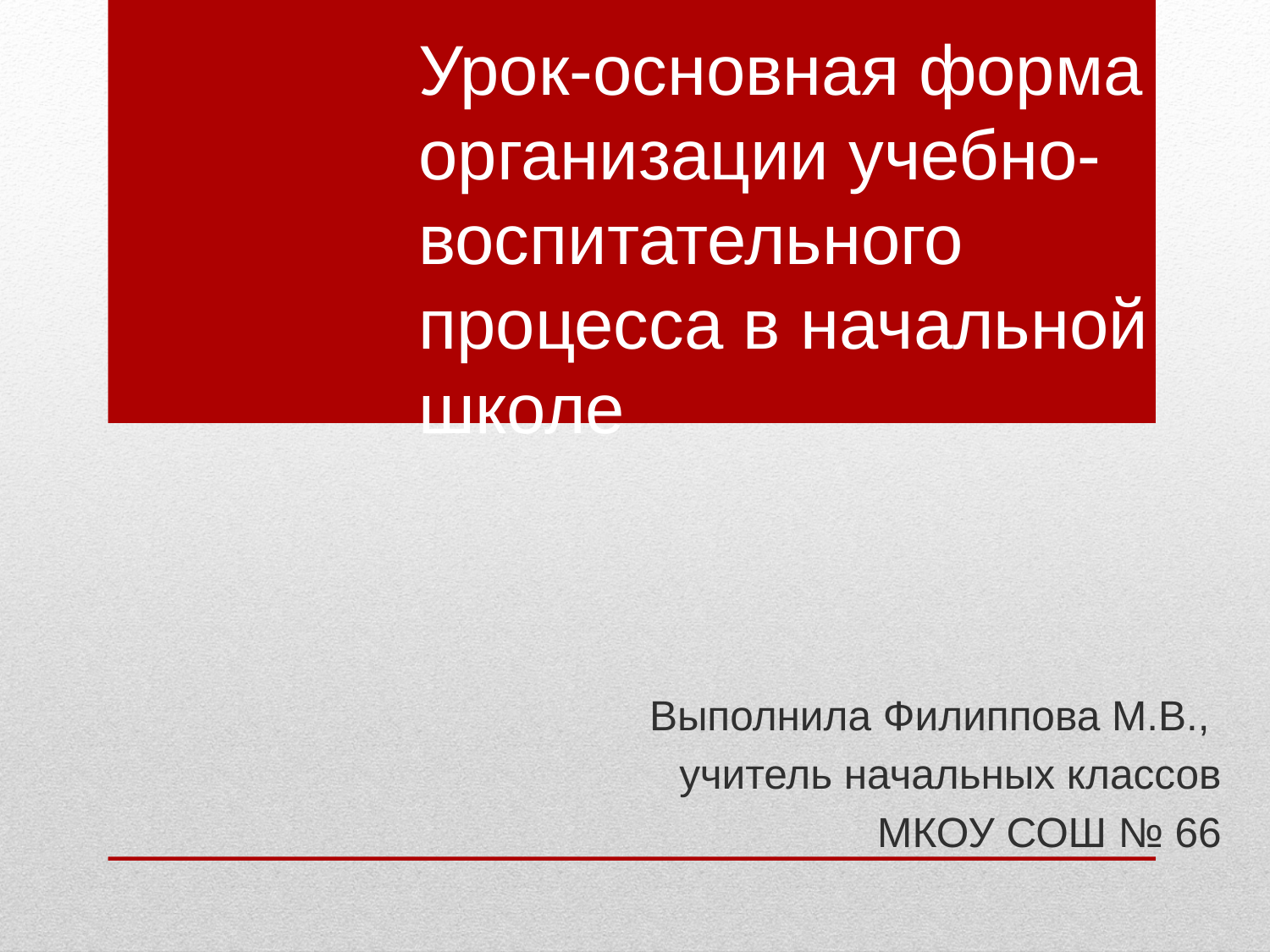

# Урок-основная форма организации учебно-воспитательного процесса в начальной школе
Выполнила Филиппова М.В.,
учитель начальных классов
 МКОУ СОШ № 66